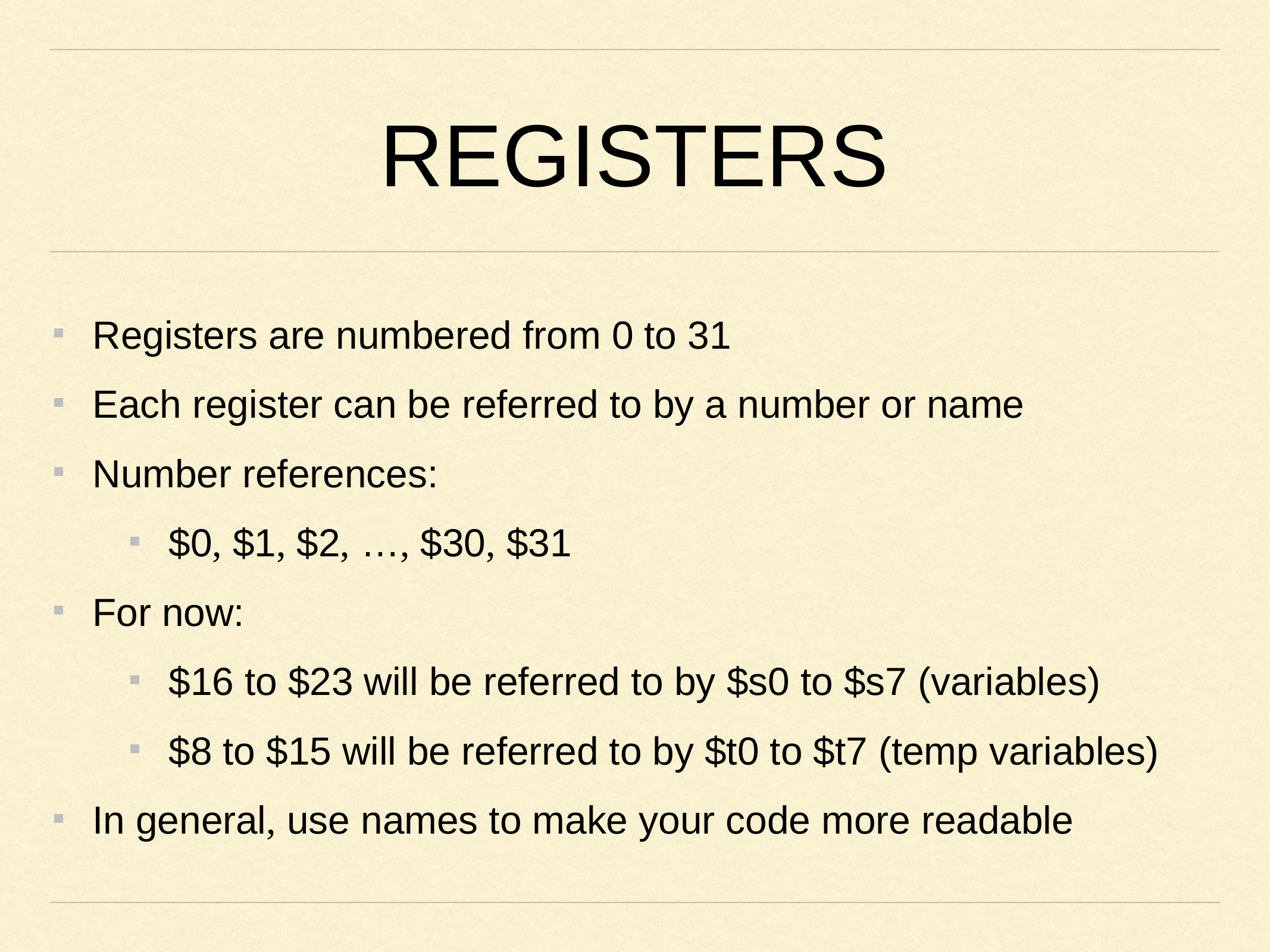

# REGISTERS
Registers are numbered from 0 to 31
Each register can be referred to by a number or name
Number references:
$0, $1, $2, …, $30, $31
For now:
$16 to $23 will be referred to by $s0 to $s7 (variables)
$8 to $15 will be referred to by $t0 to $t7 (temp variables)
In general, use names to make your code more readable
5